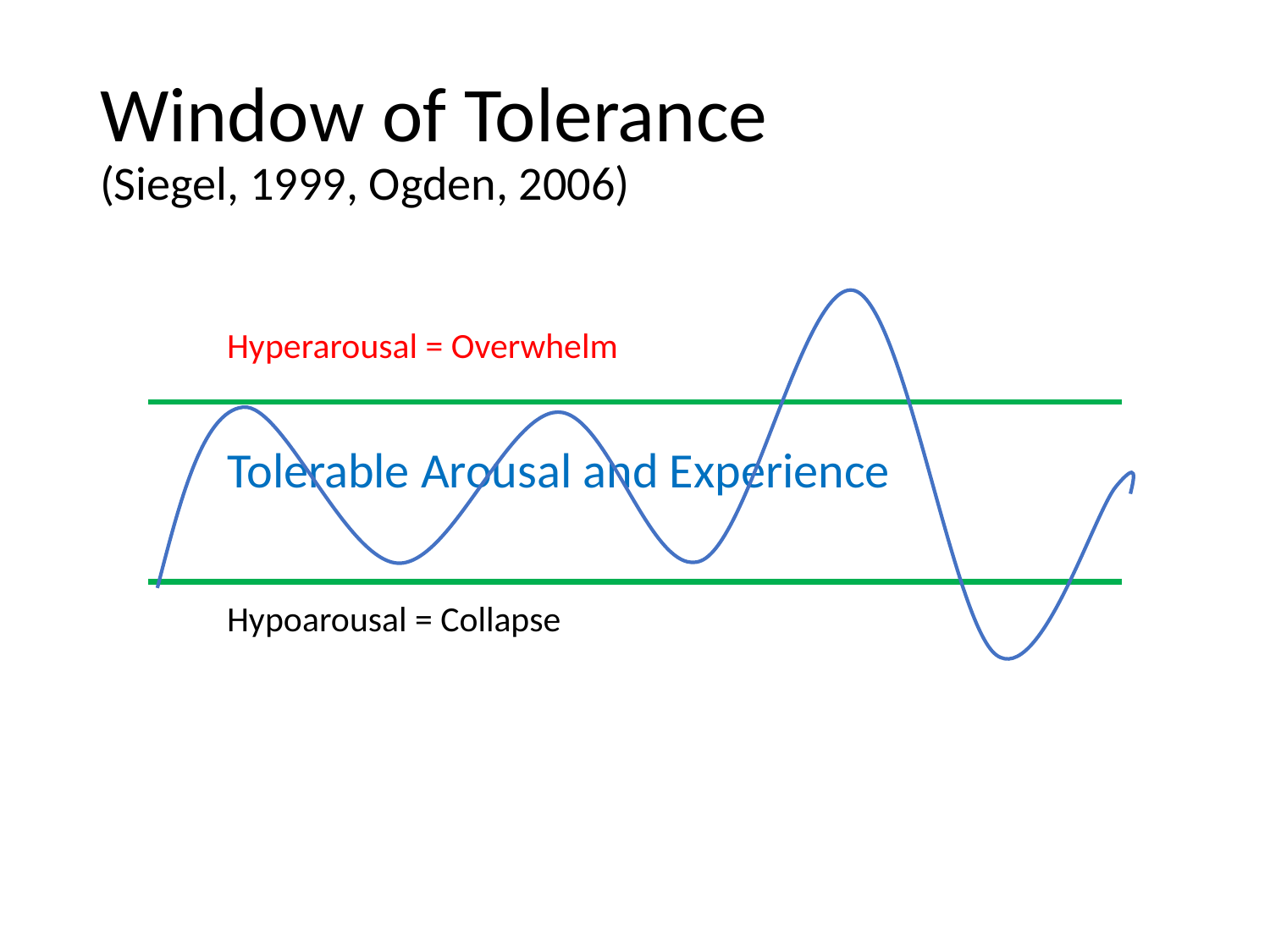

# Window of Tolerance (Siegel, 1999, Ogden, 2006)

Hyperarousal = Overwhelm

Tolerable Arousal and Experience

Hypoarousal = Collapse